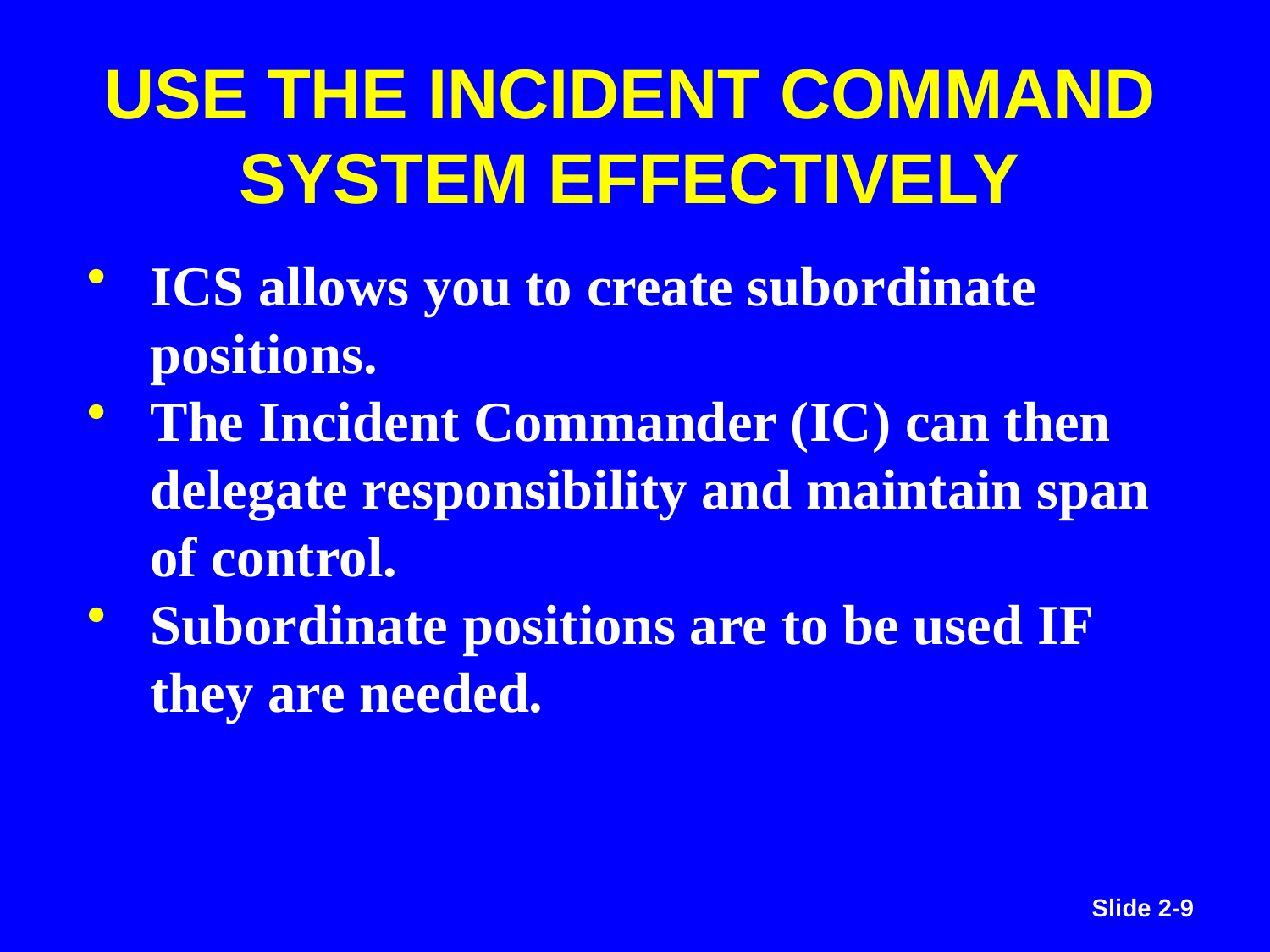

USE THE INCIDENT COMMAND SYSTEM EFFECTIVELY
ICS allows you to create subordinate positions.
The Incident Commander (IC) can then delegate responsibility and maintain span of control.
Subordinate positions are to be used IF they are needed.
Slide 2-9